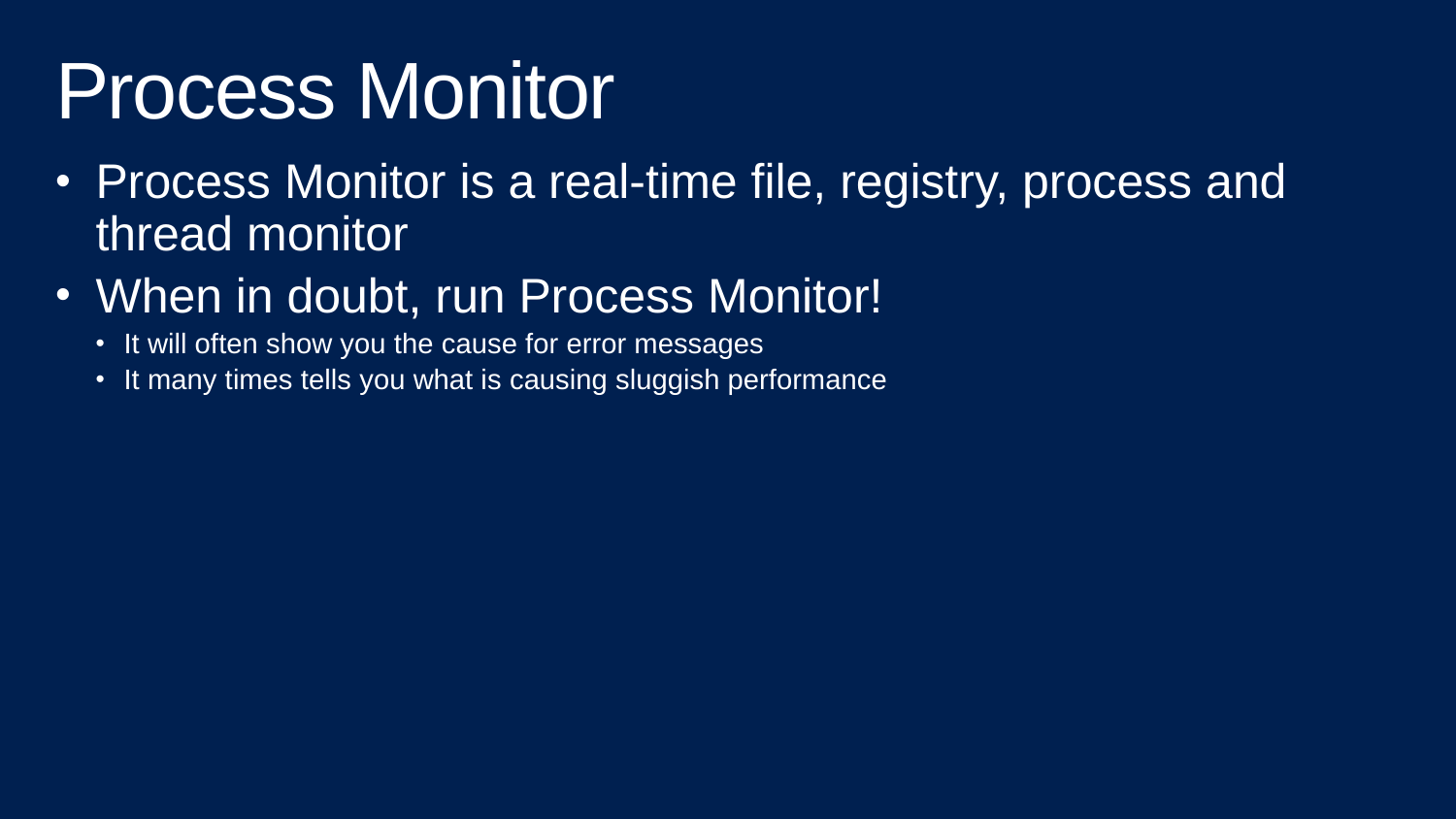

# Process Monitor
Process Monitor is a real-time file, registry, process and thread monitor
When in doubt, run Process Monitor!
It will often show you the cause for error messages
It many times tells you what is causing sluggish performance